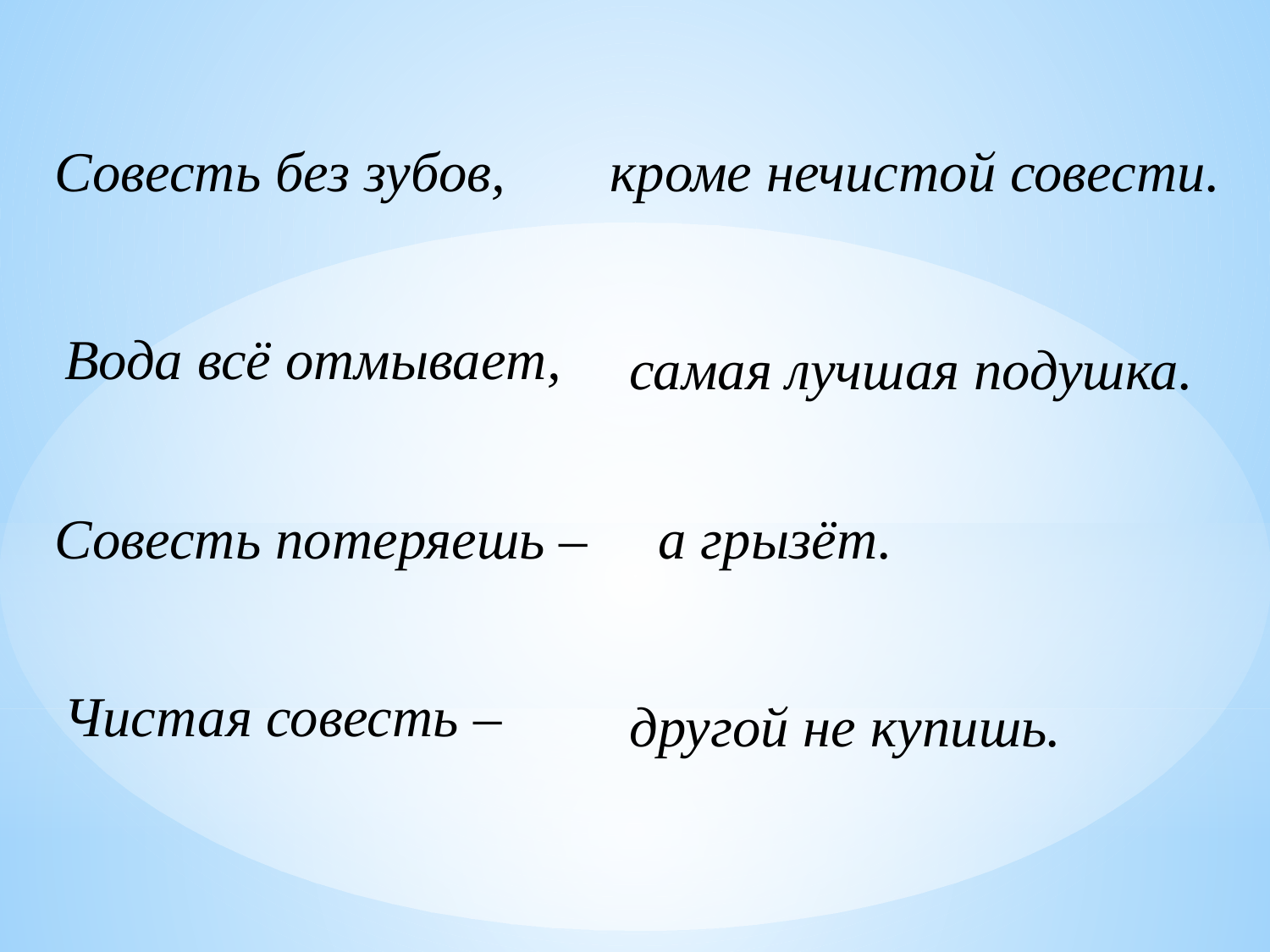

Совесть без зубов,
кроме нечистой совести.
Вода всё отмывает,
самая лучшая подушка.
Совесть потеряешь –
а грызёт.
Чистая совесть –
другой не купишь.